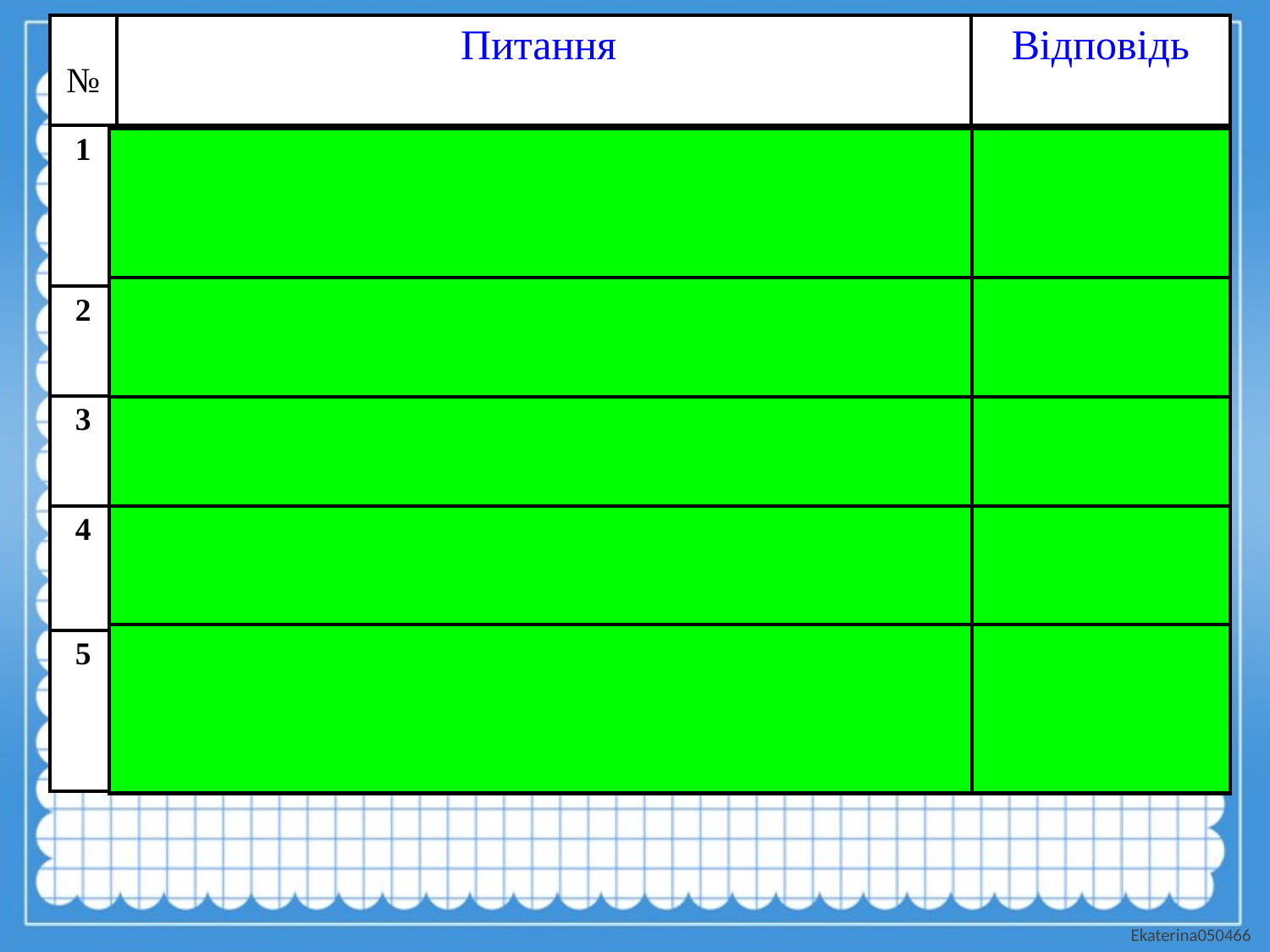

|  |
| --- |
| № | Питання | Відповідь |
| --- | --- | --- |
| 1 | Автор підручника, по якому ви навчаєтесь | Тарасенкова |
| 2 | Як називається сума кількох одночленів? | Многочлен |
| 3 | Яке число не має протилежного? | Нуль |
| 4 | Результат дії віднімання? | Різниця |
| 5 | Як називається графік оберненої пропорційності? | Гіпербола |
|  |
| --- |
|  |
| --- |
|  |
| --- |
|  |
| --- |
|  |
| --- |
|  |
| --- |
|  |
| --- |
|  |
| --- |
|  |
| --- |
|  |
| --- |